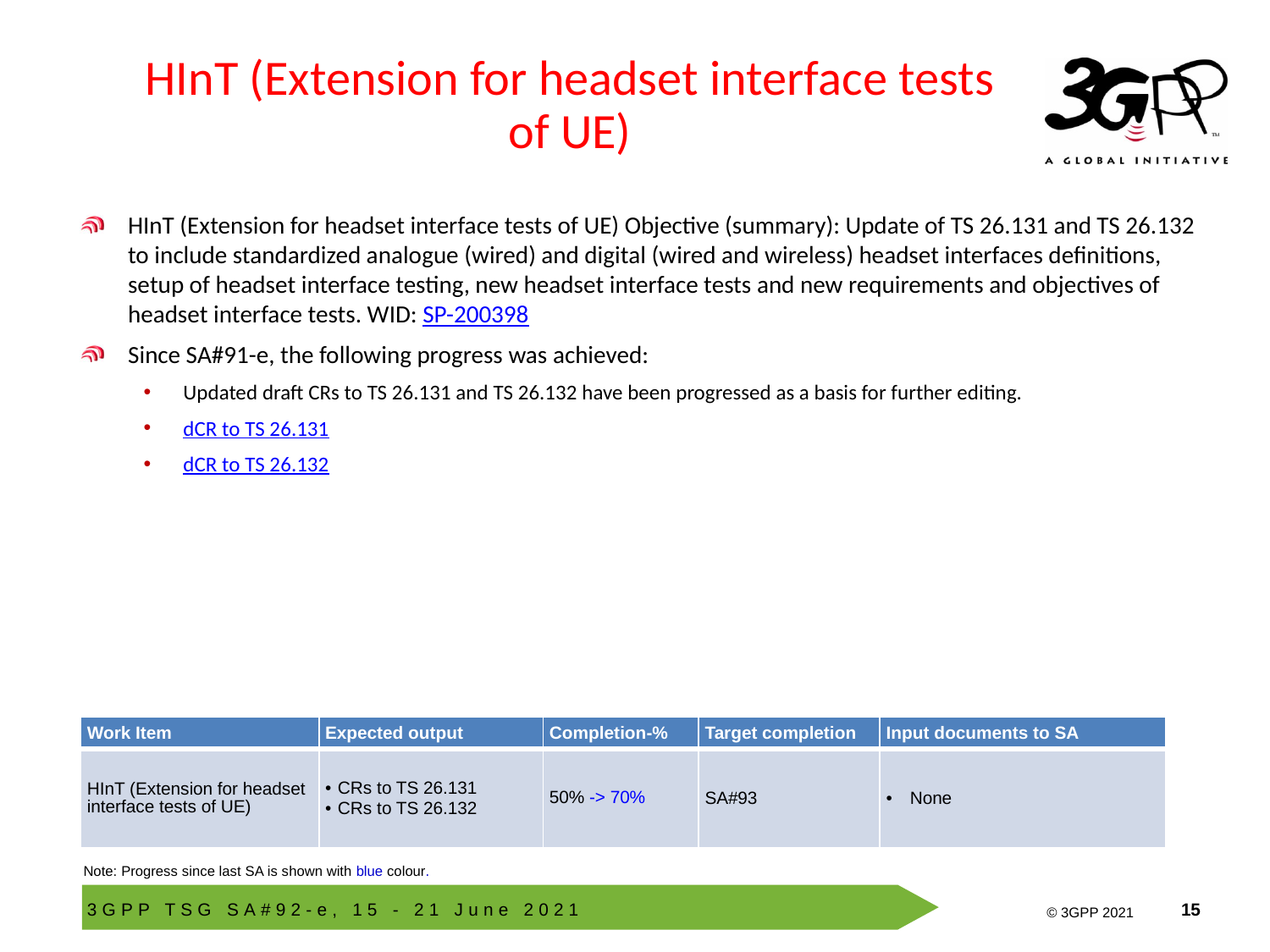

# HInT (Extension for headset interface tests of UE)
HInT (Extension for headset interface tests of UE) Objective (summary): Update of TS 26.131 and TS 26.132 to include standardized analogue (wired) and digital (wired and wireless) headset interfaces definitions, setup of headset interface testing, new headset interface tests and new requirements and objectives of headset interface tests. WID: SP-200398
Since SA#91-e, the following progress was achieved:
Updated draft CRs to TS 26.131 and TS 26.132 have been progressed as a basis for further editing.
dCR to TS 26.131
dCR to TS 26.132

| Work Item | Expected output | Completion-% | Target completion | Input documents to SA |
| --- | --- | --- | --- | --- |
| HInT (Extension for headset interface tests of UE) | CRs to TS 26.131 CRs to TS 26.132 | 50% -> 70% | SA#93 | None |
Note: Progress since last SA is shown with blue colour.